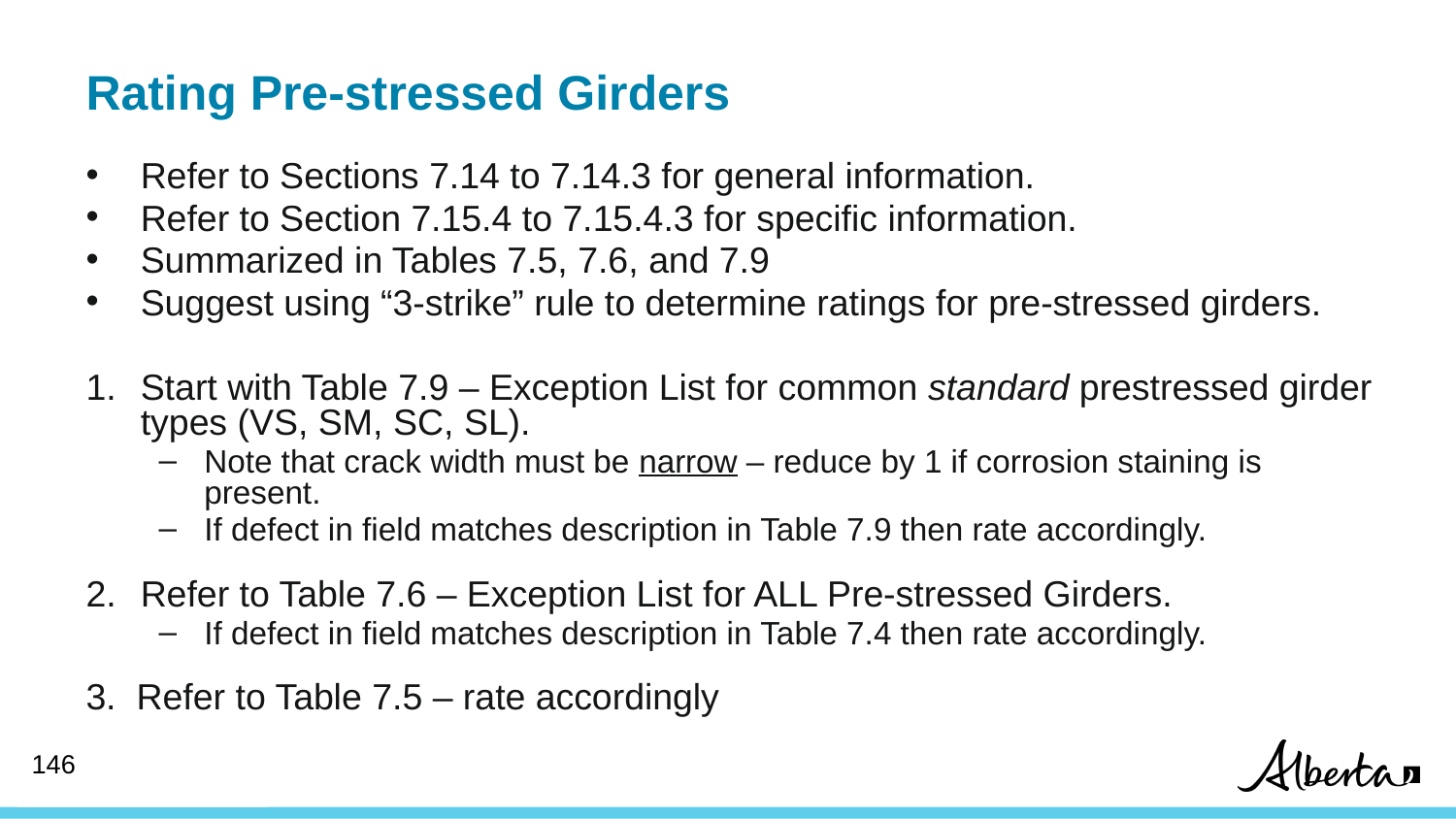

# Rating Pre-stressed Girders
Refer to Sections 7.14 to 7.14.3 for general information.
Refer to Section 7.15.4 to 7.15.4.3 for specific information.
Summarized in Tables 7.5, 7.6, and 7.9
Suggest using “3-strike” rule to determine ratings for pre-stressed girders.

Start with Table 7.9 – Exception List for common standard prestressed girder types (VS, SM, SC, SL).
Note that crack width must be narrow – reduce by 1 if corrosion staining is present.
If defect in field matches description in Table 7.9 then rate accordingly.

Refer to Table 7.6 – Exception List for ALL Pre-stressed Girders.
If defect in field matches description in Table 7.4 then rate accordingly.

3.  Refer to Table 7.5 – rate accordingly
146